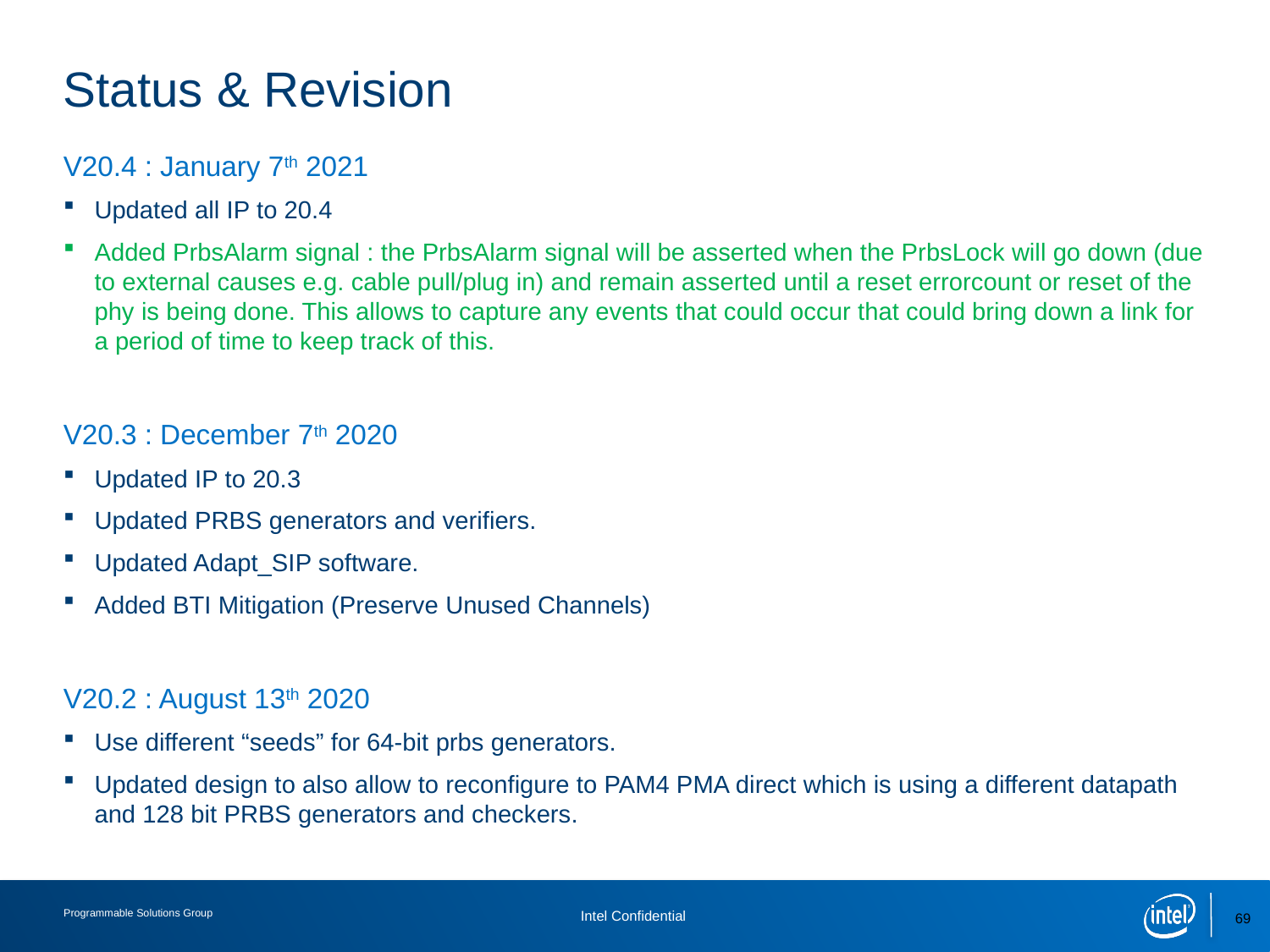

# Status & Revision
V20.4 : January 7th 2021
Updated all IP to 20.4
Added PrbsAlarm signal : the PrbsAlarm signal will be asserted when the PrbsLock will go down (due to external causes e.g. cable pull/plug in) and remain asserted until a reset errorcount or reset of the phy is being done. This allows to capture any events that could occur that could bring down a link for a period of time to keep track of this.

V20.3 : December 7th 2020
Updated IP to 20.3
Updated PRBS generators and verifiers.
Updated Adapt_SIP software.
Added BTI Mitigation (Preserve Unused Channels)

V20.2 : August 13th 2020
Use different “seeds” for 64-bit prbs generators.
Updated design to also allow to reconfigure to PAM4 PMA direct which is using a different datapath and 128 bit PRBS generators and checkers.

69